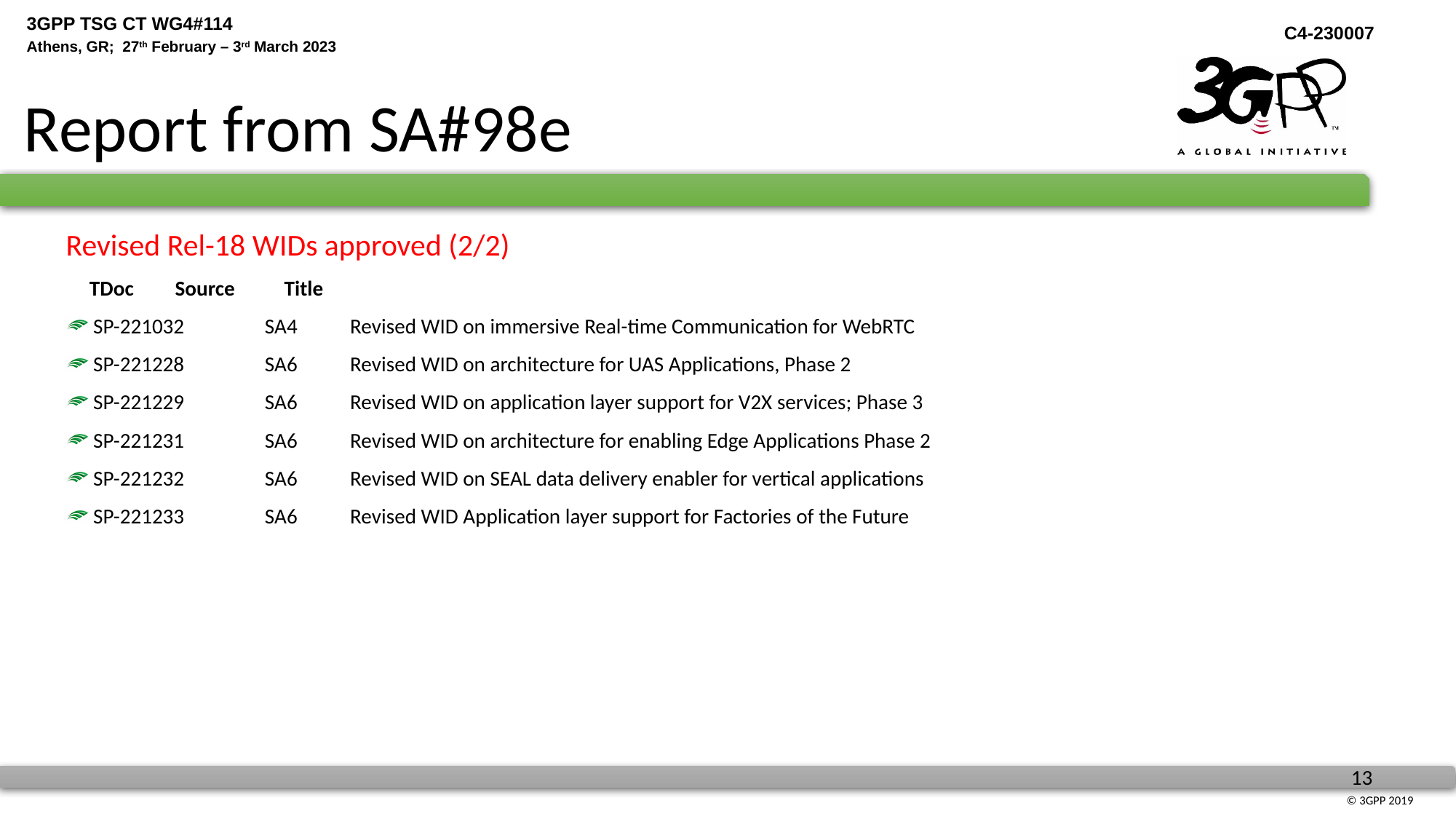

# Report from SA#98e
Revised Rel-18 WIDs approved (2/2)
     TDoc	Source	Title
SP-221032	SA4	Revised WID on immersive Real-time Communication for WebRTC
SP-221228	SA6	Revised WID on architecture for UAS Applications, Phase 2
SP-221229	SA6	Revised WID on application layer support for V2X services; Phase 3
SP-221231	SA6	Revised WID on architecture for enabling Edge Applications Phase 2
SP-221232	SA6	Revised WID on SEAL data delivery enabler for vertical applications
SP-221233	SA6	Revised WID Application layer support for Factories of the Future